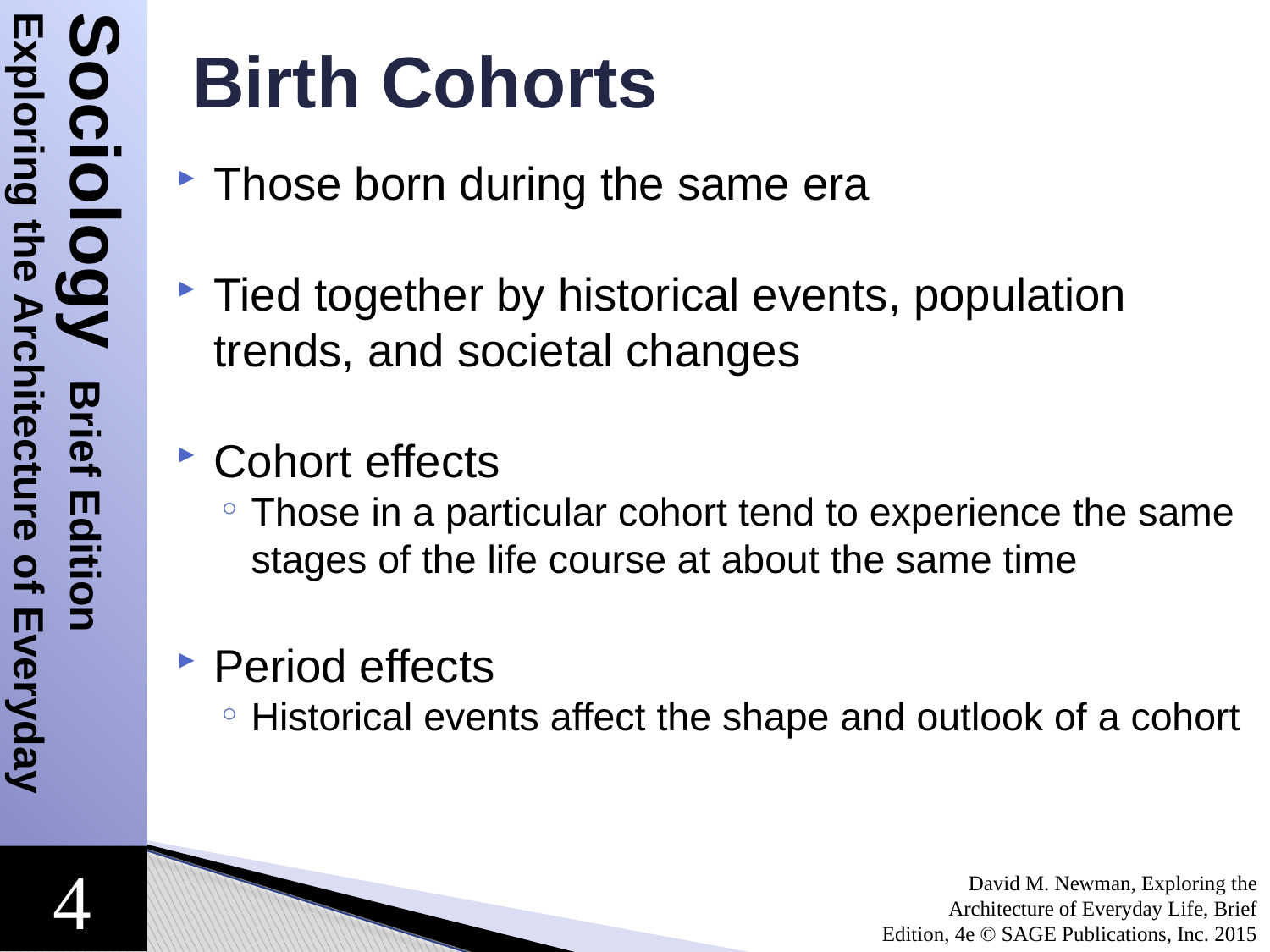

# Birth Cohorts
Those born during the same era

Tied together by historical events, population trends, and societal changes

Cohort effects
Those in a particular cohort tend to experience the same stages of the life course at about the same time

Period effects
Historical events affect the shape and outlook of a cohort
David M. Newman, Exploring the Architecture of Everyday Life, Brief Edition, 4e © SAGE Publications, Inc. 2015